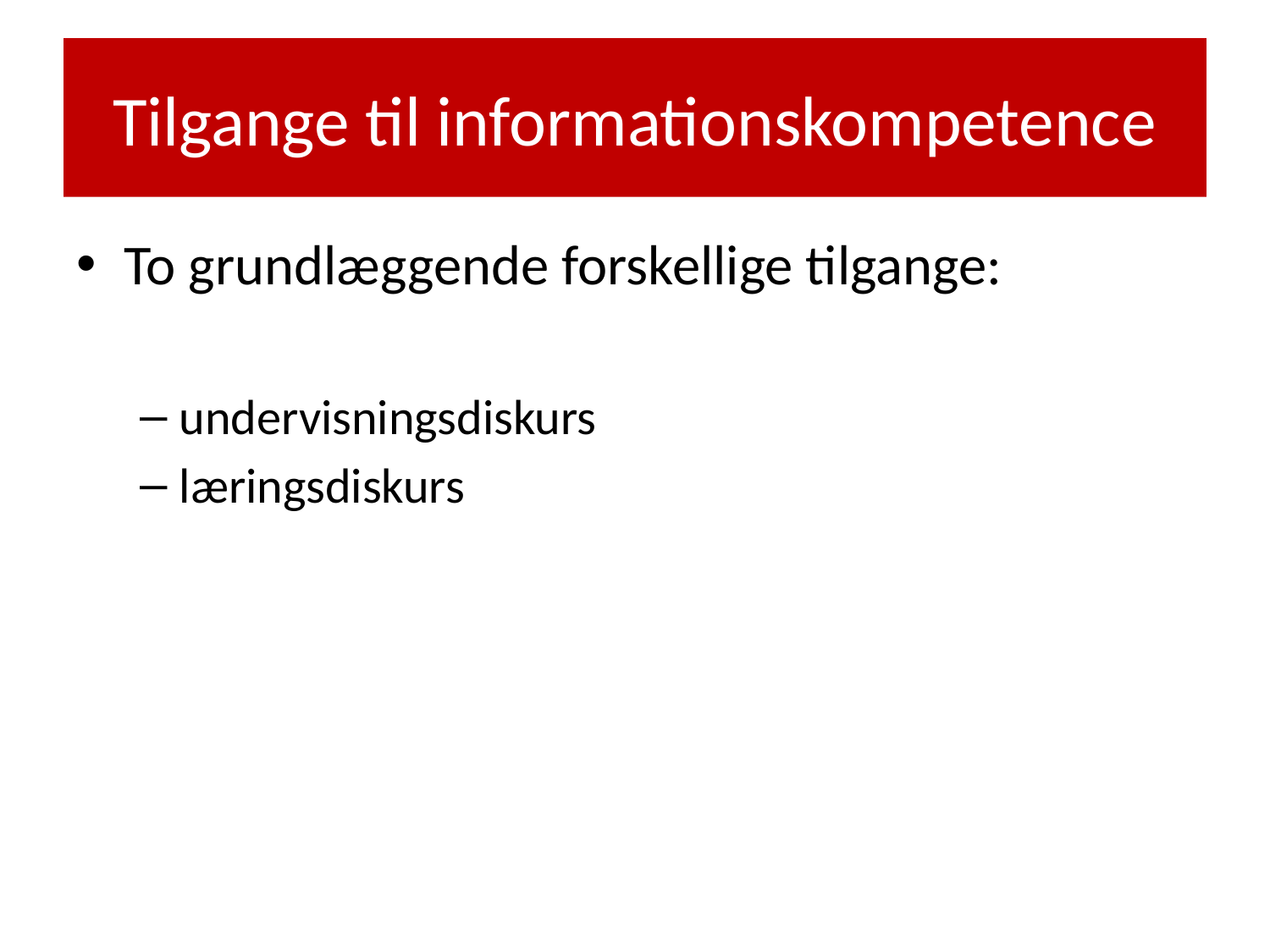

# Tilgange til informationskompetence
To grundlæggende forskellige tilgange:

undervisningsdiskurs
læringsdiskurs